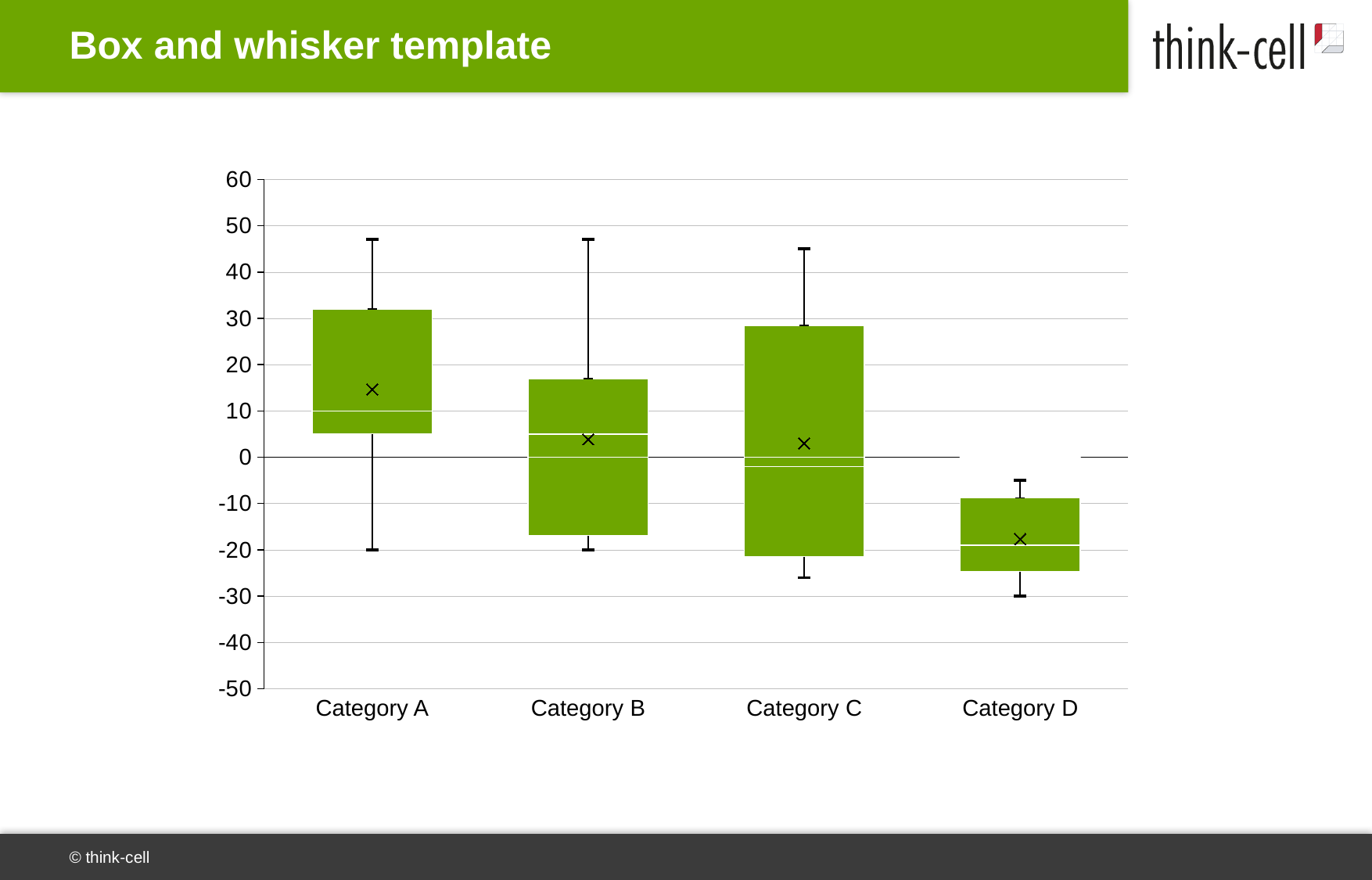

# Box and whisker template

### Chart

| Category |  |  |  |  |  |  |  |  |  |  |
|---|---|---|---|---|---|---|---|---|---|---|
Category A
Category B
Category C
Category D
© think-cell